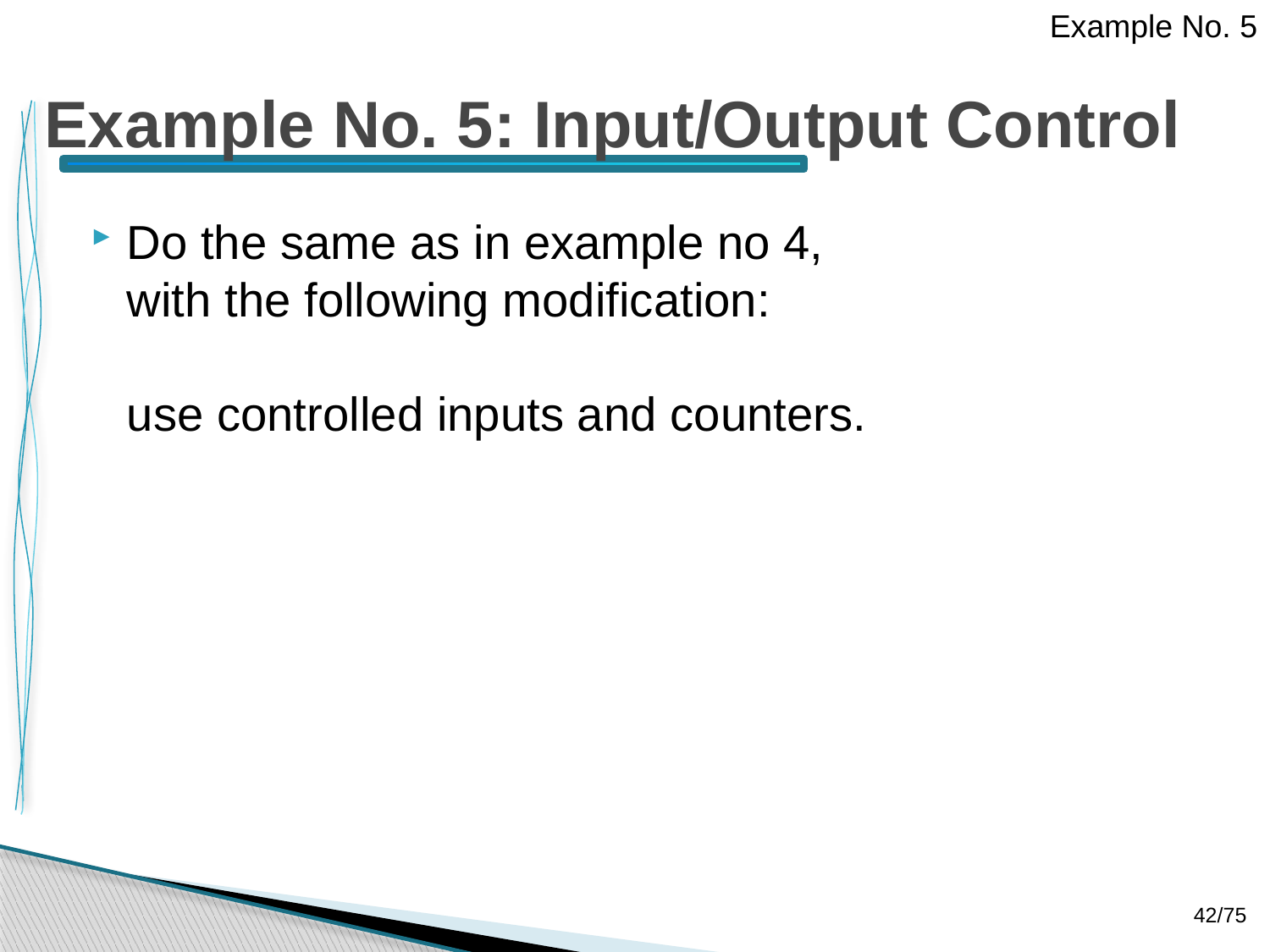

Example No. 5
# Example No. 5: Input/Output Control
Do the same as in example no 4,
with the following modification:
use controlled inputs and counters.